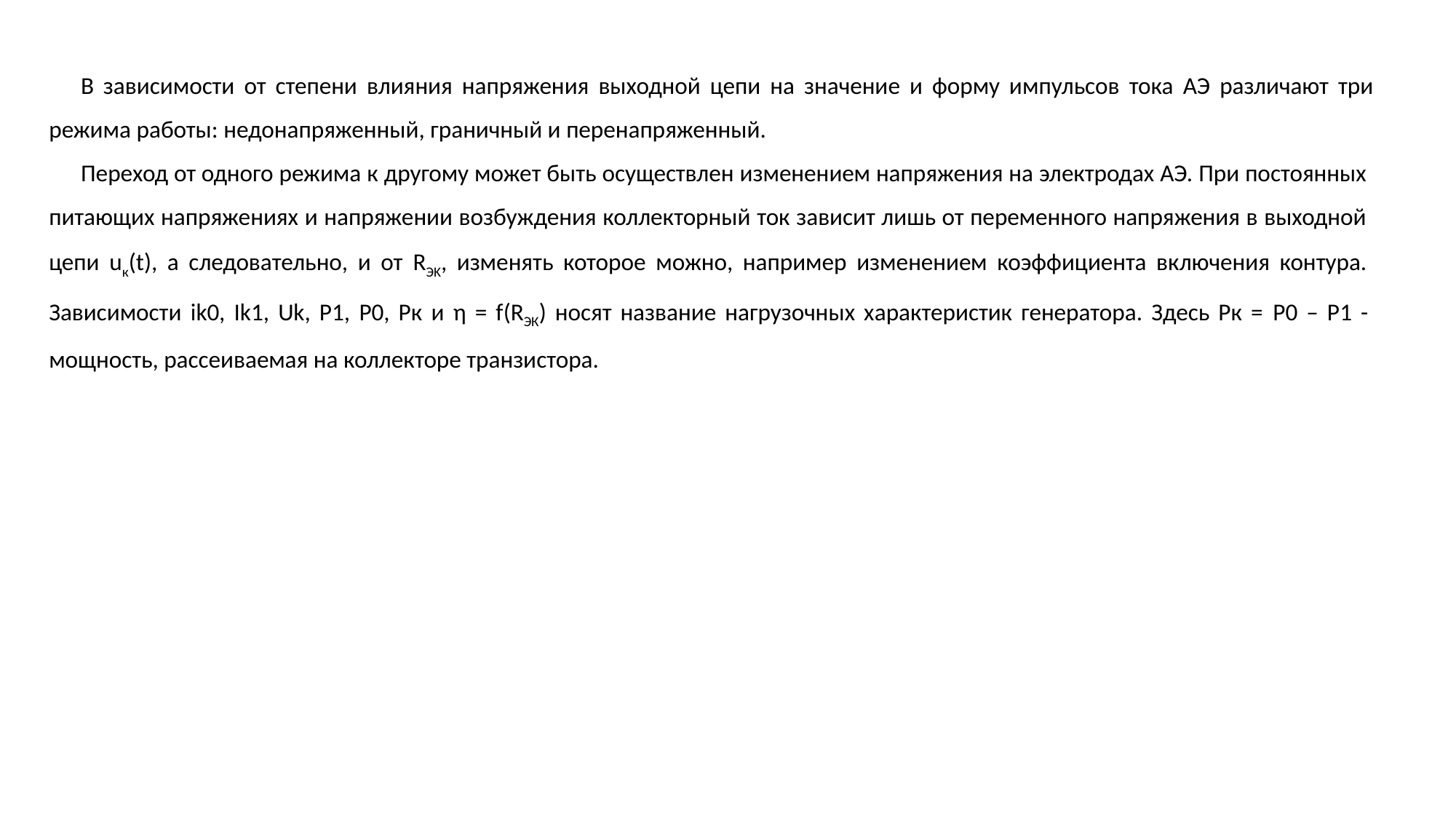

В зависимости от степени влияния напряжения выходной цепи на значение и форму импульсов тока АЭ различают три режима работы: недонапряженный, граничный и перенапряженный.
Переход от одного режима к другому может быть осуществлен изменением напряжения на электродах АЭ. При постоянных питающих напряжениях и напряжении возбуждения коллекторный ток зависит лишь от переменного напряжения в выходной цепи uк(t), а следовательно, и от RЭK, изменять которое можно, например изменением коэффициента включения контура. Зависимости ik0, Ik1, Uk, Р1, P0, Рк и η = f(RЭК) носят название нагрузочных характеристик генератора. Здесь Рк = P0 – P1 - мощность, рассеиваемая на коллекторе транзистора.